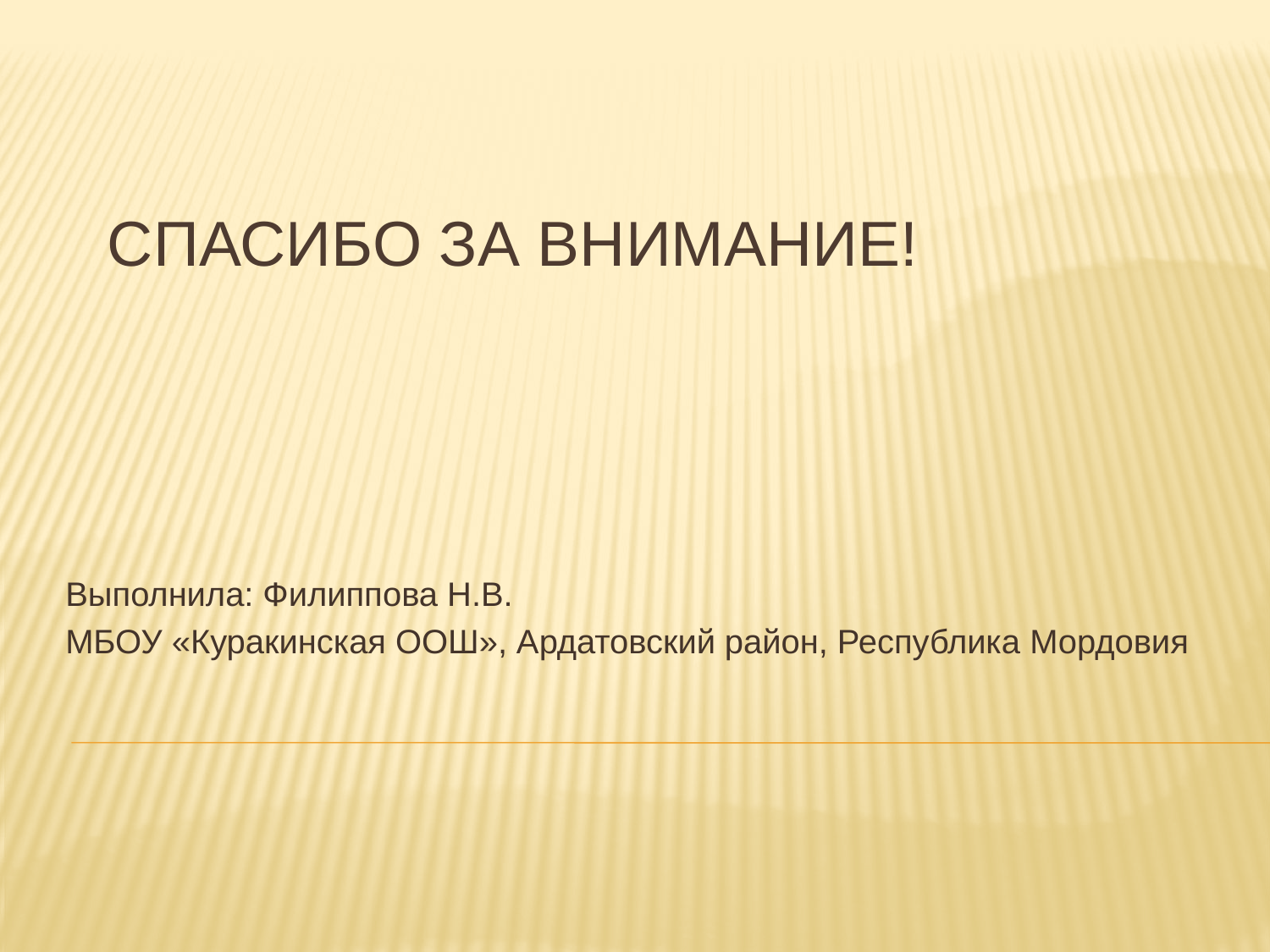

# Спасибо за внимание!
Выполнила: Филиппова Н.В.
МБОУ «Куракинская ООШ», Ардатовский район, Республика Мордовия